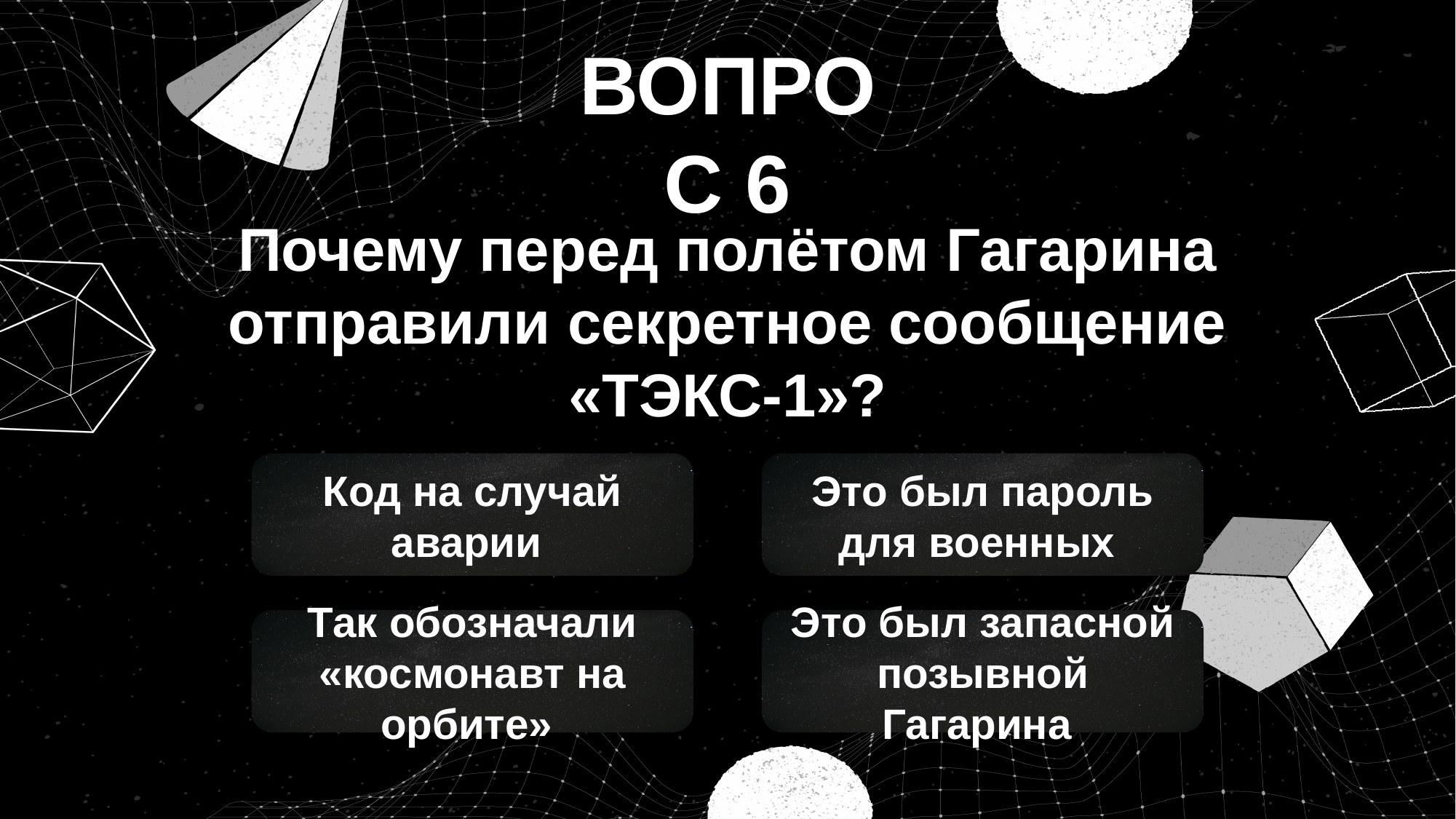

ВОПРОС 6
Почему перед полётом Гагарина отправили секретное сообщение «ТЭКС-1»?
Код на случай аварии
Это был пароль для военных
Так обозначали «космонавт на орбите»
Это был запасной позывной Гагарина